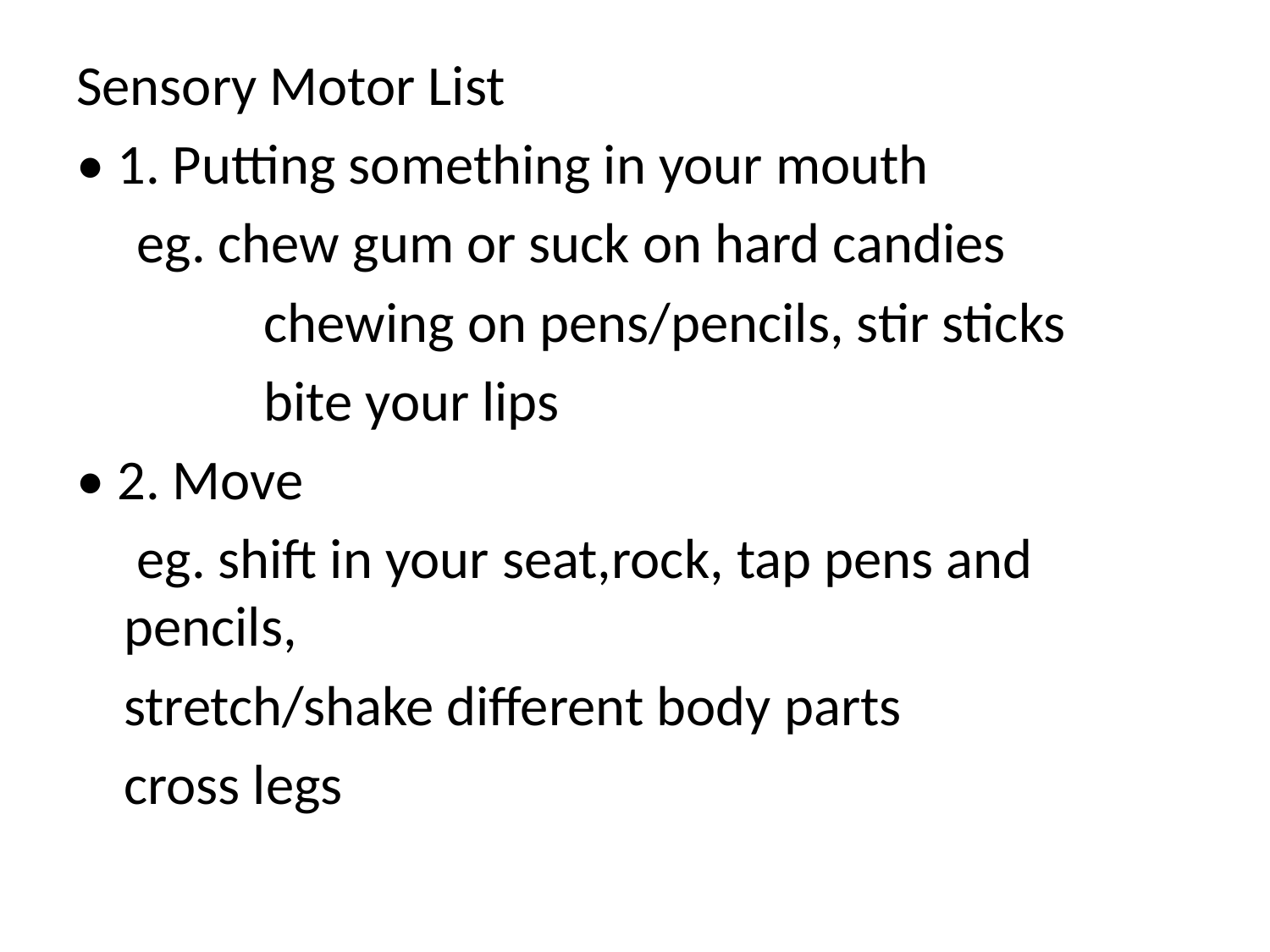

Sensory Motor List
• 1. Putting something in your mouth
	 eg. chew gum or suck on hard candies
		 chewing on pens/pencils, stir sticks
		 bite your lips
• 2. Move
	 eg. shift in your seat,rock, tap pens and pencils,
	stretch/shake different body parts
	cross legs